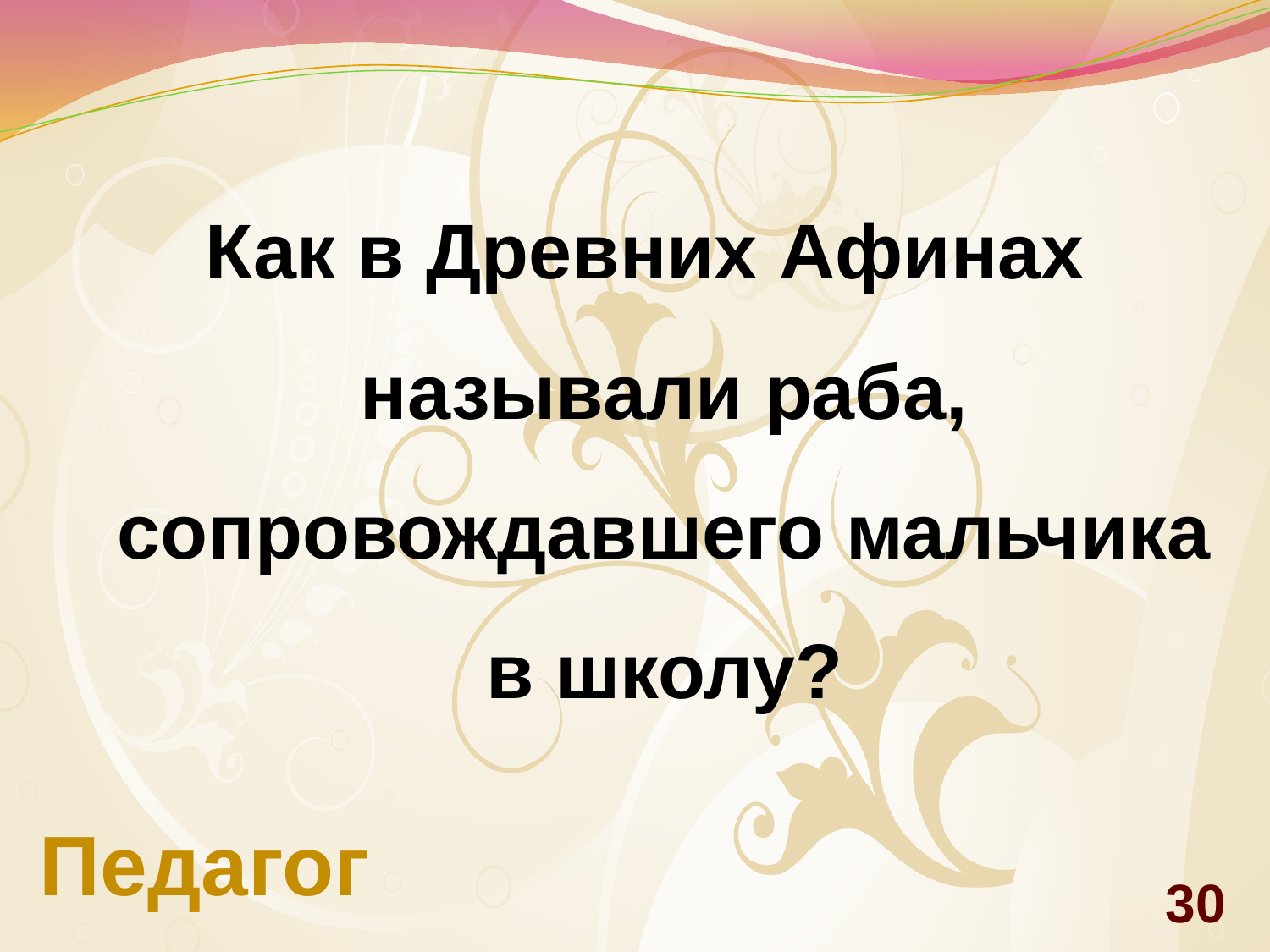

Как в Древних Афинах называли раба, сопровождавшего мальчика в школу?
# Педагог
30